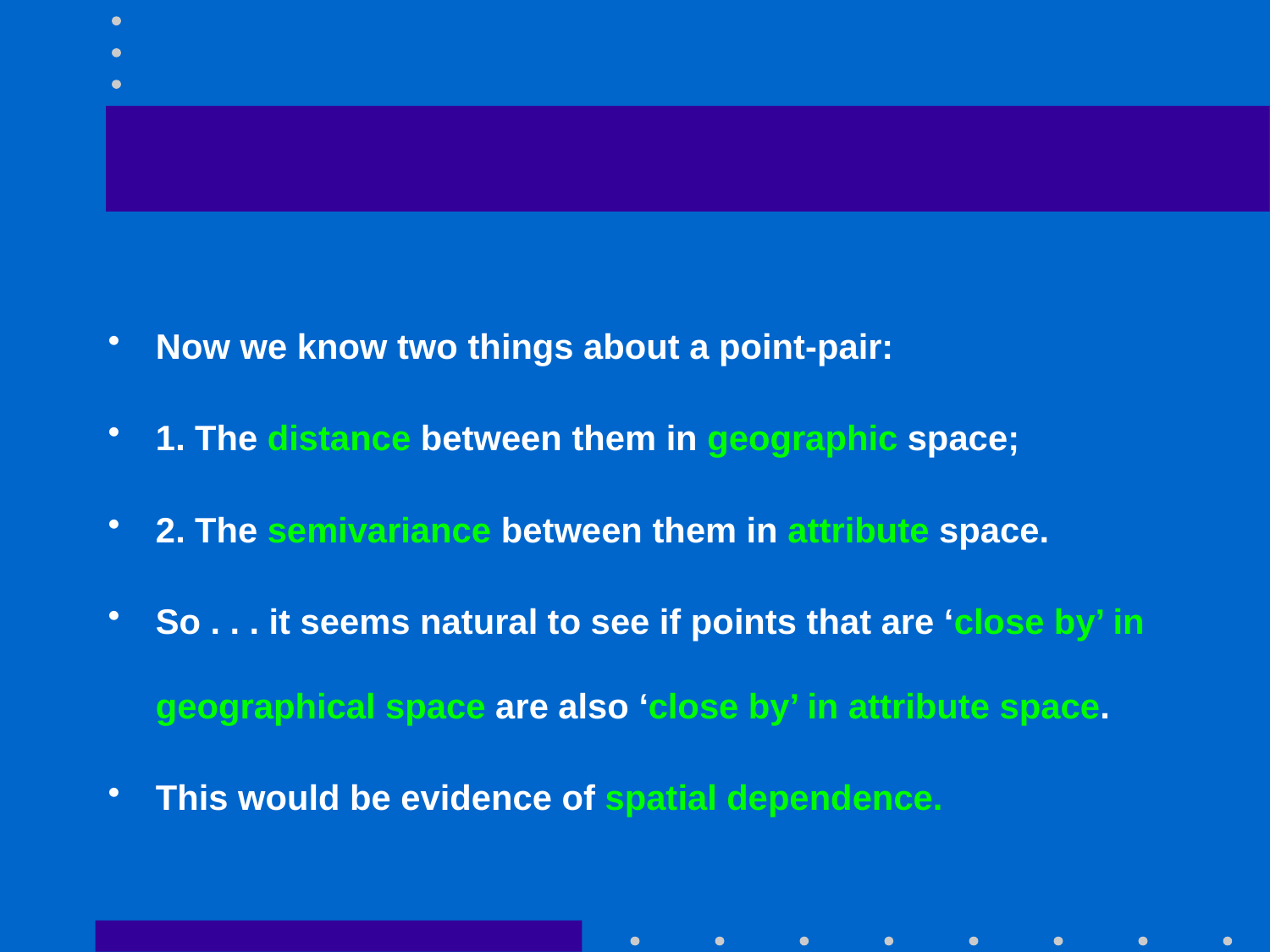

#
Now we know two things about a point-pair:
1. The distance between them in geographic space;
2. The semivariance between them in attribute space.
So . . . it seems natural to see if points that are ‘close by’ in geographical space are also ‘close by’ in attribute space.
This would be evidence of spatial dependence.